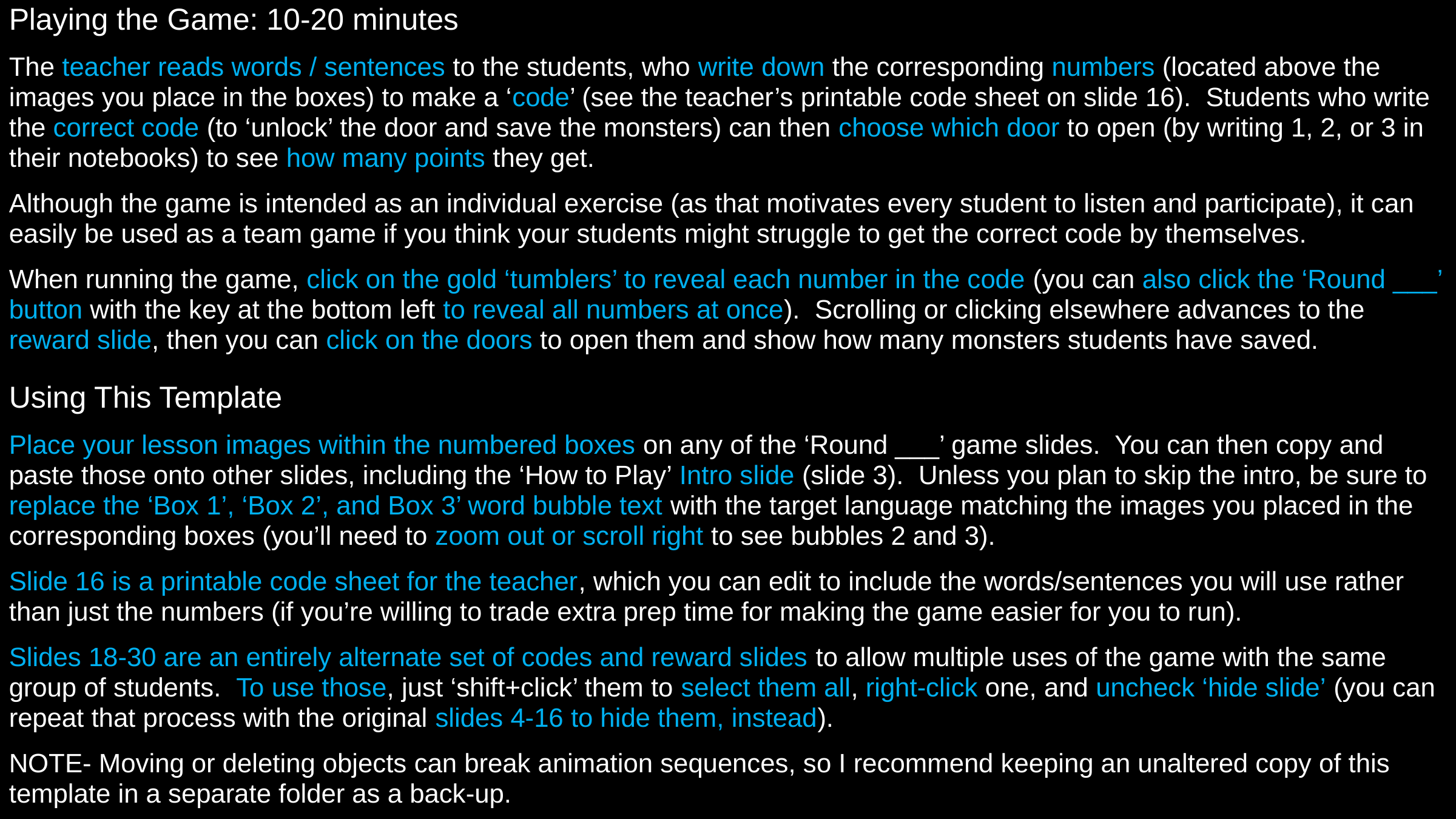

Playing the Game: 10-20 minutes
The teacher reads words / sentences to the students, who write down the corresponding numbers (located above the images you place in the boxes) to make a ‘code’ (see the teacher’s printable code sheet on slide 16).  Students who write the correct code (to ‘unlock’ the door and save the monsters) can then choose which door to open (by writing 1, 2, or 3 in their notebooks) to see how many points they get.
Although the game is intended as an individual exercise (as that motivates every student to listen and participate), it can easily be used as a team game if you think your students might struggle to get the correct code by themselves.
When running the game, click on the gold ‘tumblers’ to reveal each number in the code (you can also click the ‘Round ___’ button with the key at the bottom left to reveal all numbers at once).  Scrolling or clicking elsewhere advances to the reward slide, then you can click on the doors to open them and show how many monsters students have saved.
Using This Template
Place your lesson images within the numbered boxes on any of the ‘Round ___’ game slides.  You can then copy and paste those onto other slides, including the ‘How to Play’ Intro slide (slide 3).  Unless you plan to skip the intro, be sure to replace the ‘Box 1’, ‘Box 2’, and Box 3’ word bubble text with the target language matching the images you placed in the corresponding boxes (you’ll need to zoom out or scroll right to see bubbles 2 and 3).
Slide 16 is a printable code sheet for the teacher, which you can edit to include the words/sentences you will use rather than just the numbers (if you’re willing to trade extra prep time for making the game easier for you to run).
Slides 18-30 are an entirely alternate set of codes and reward slides to allow multiple uses of the game with the same group of students.  To use those, just ‘shift+click’ them to select them all, right-click one, and uncheck ‘hide slide’ (you can repeat that process with the original slides 4-16 to hide them, instead).
NOTE- Moving or deleting objects can break animation sequences, so I recommend keeping an unaltered copy of this template in a separate folder as a back-up.